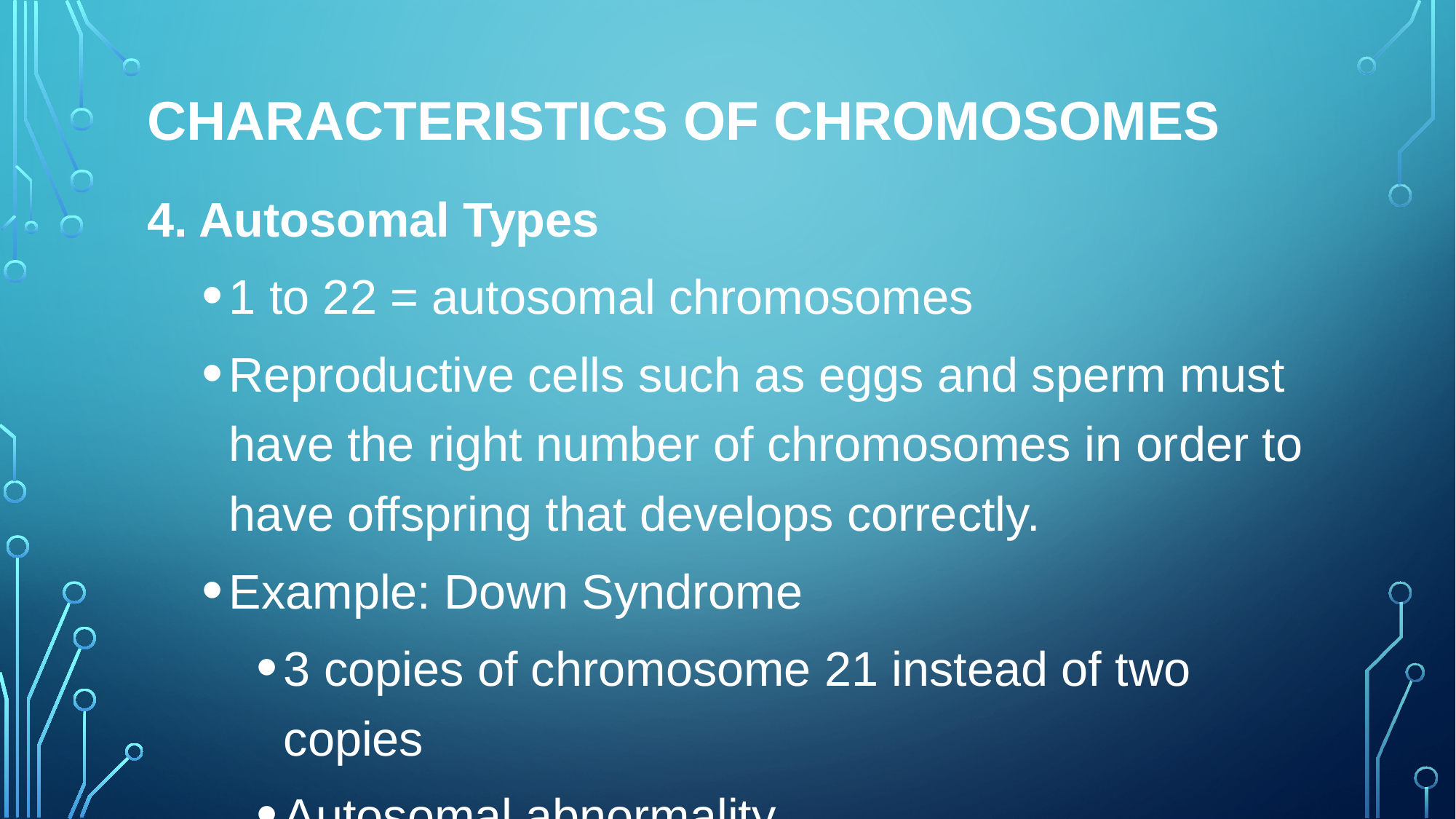

# Characteristics of Chromosomes
4. Autosomal Types
1 to 22 = autosomal chromosomes
Reproductive cells such as eggs and sperm must have the right number of chromosomes in order to have offspring that develops correctly.
Example: Down Syndrome
3 copies of chromosome 21 instead of two copies
Autosomal abnormality